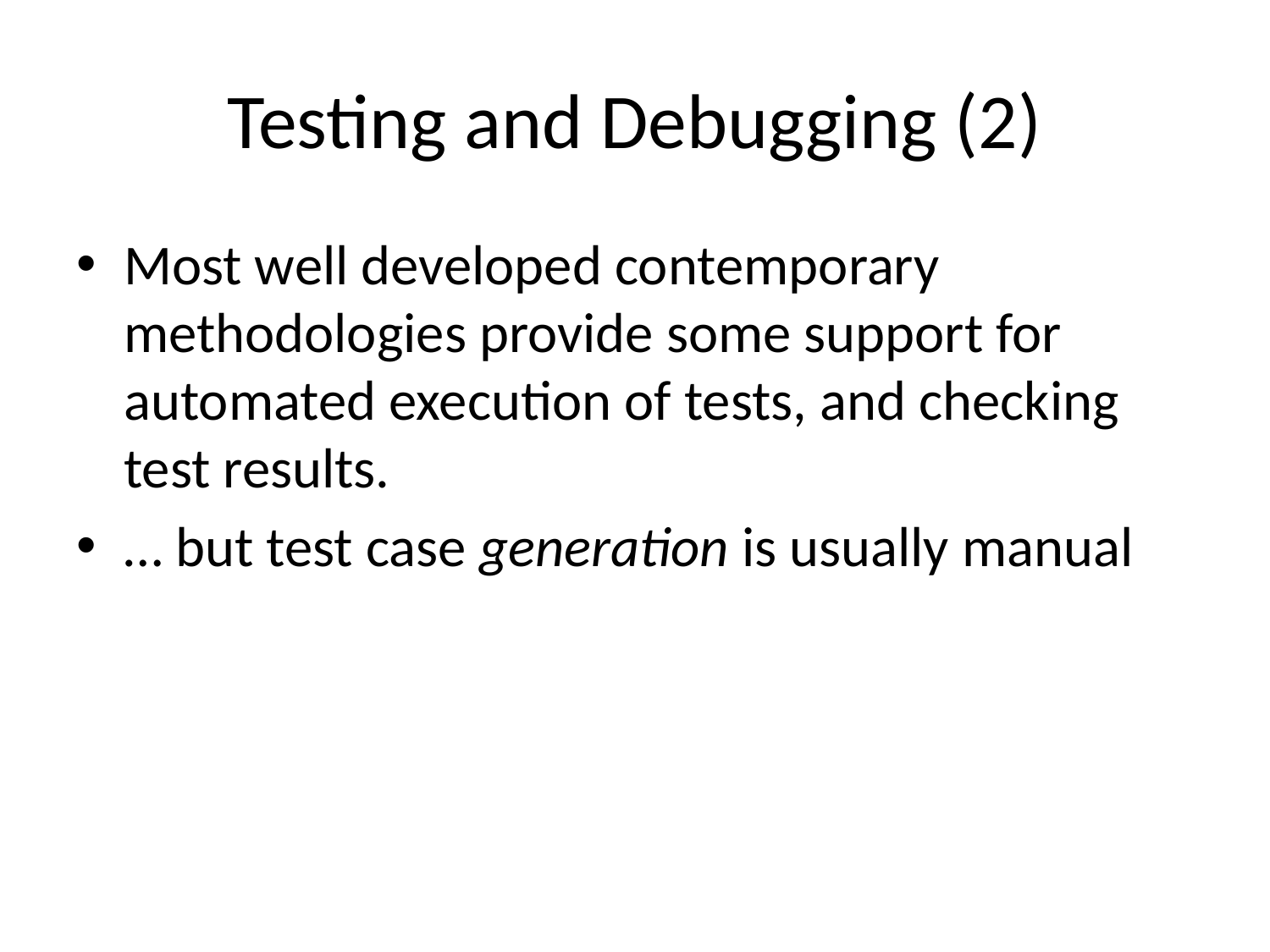

# Testing and Debugging (2)
Most well developed contemporary methodologies provide some support for automated execution of tests, and checking test results.
… but test case generation is usually manual